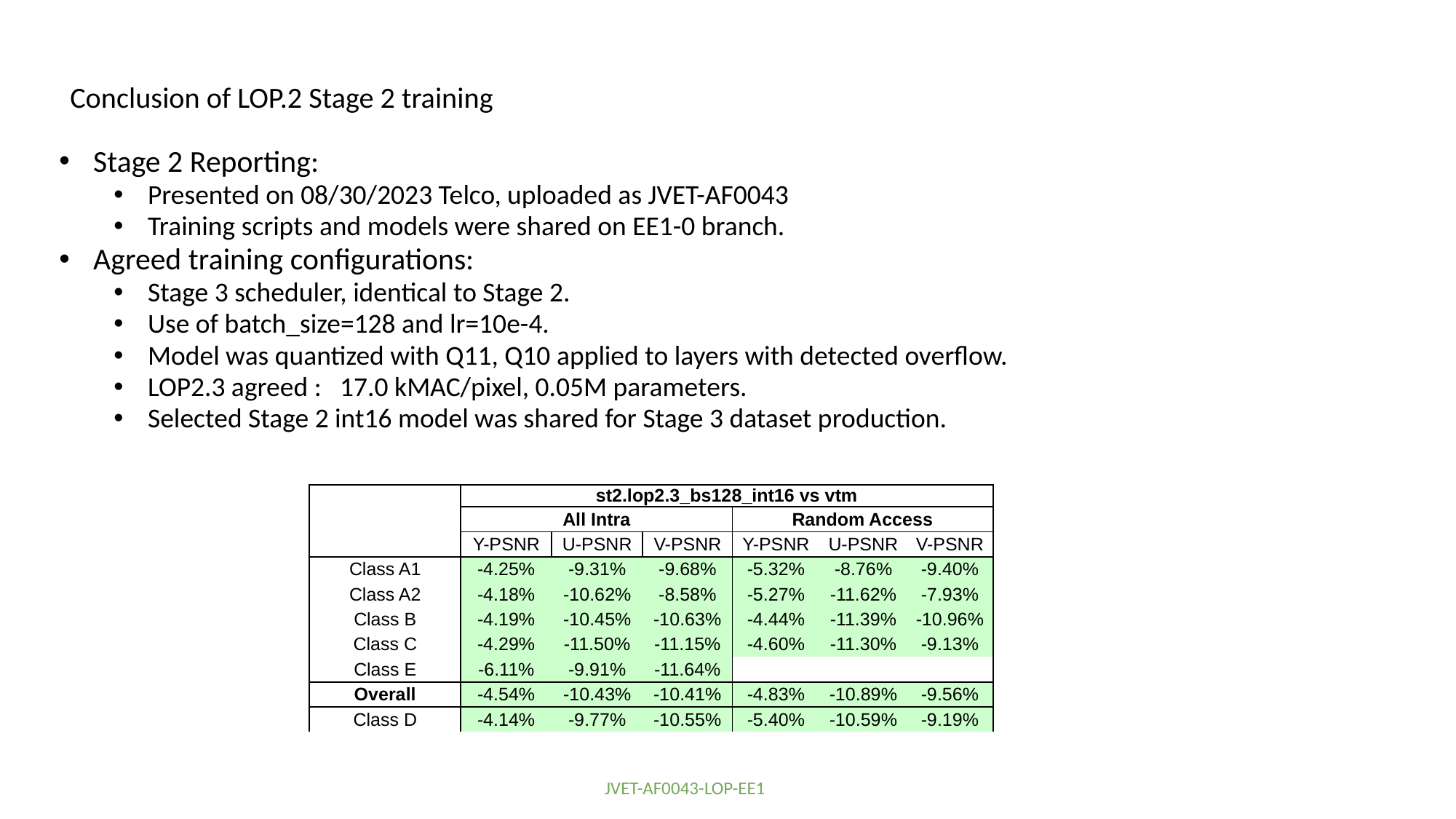

# Conclusion of LOP.2 Stage 2 training
Stage 2 Reporting:
Presented on 08/30/2023 Telco, uploaded as JVET-AF0043
Training scripts and models were shared on EE1-0 branch.
Agreed training configurations:
Stage 3 scheduler, identical to Stage 2.
Use of batch_size=128 and lr=10e-4.
Model was quantized with Q11, Q10 applied to layers with detected overflow.
LOP2.3 agreed :   17.0 kMAC/pixel, 0.05M parameters.
Selected Stage 2 int16 model was shared for Stage 3 dataset production.
|  | st2.lop2.3\_bs128\_int16 vs vtm |  |  |  |  |  |
| --- | --- | --- | --- | --- | --- | --- |
|  | All Intra |  |  | Random Access |  |  |
|  | Y-PSNR | U-PSNR | V-PSNR | Y-PSNR | U-PSNR | V-PSNR |
| Class A1 | -4.25% | -9.31% | -9.68% | -5.32% | -8.76% | -9.40% |
| Class A2 | -4.18% | -10.62% | -8.58% | -5.27% | -11.62% | -7.93% |
| Class B | -4.19% | -10.45% | -10.63% | -4.44% | -11.39% | -10.96% |
| Class C | -4.29% | -11.50% | -11.15% | -4.60% | -11.30% | -9.13% |
| Class E | -6.11% | -9.91% | -11.64% |  |  |  |
| Overall | -4.54% | -10.43% | -10.41% | -4.83% | -10.89% | -9.56% |
| Class D | -4.14% | -9.77% | -10.55% | -5.40% | -10.59% | -9.19% |
JVET-AF0043-LOP-EE1